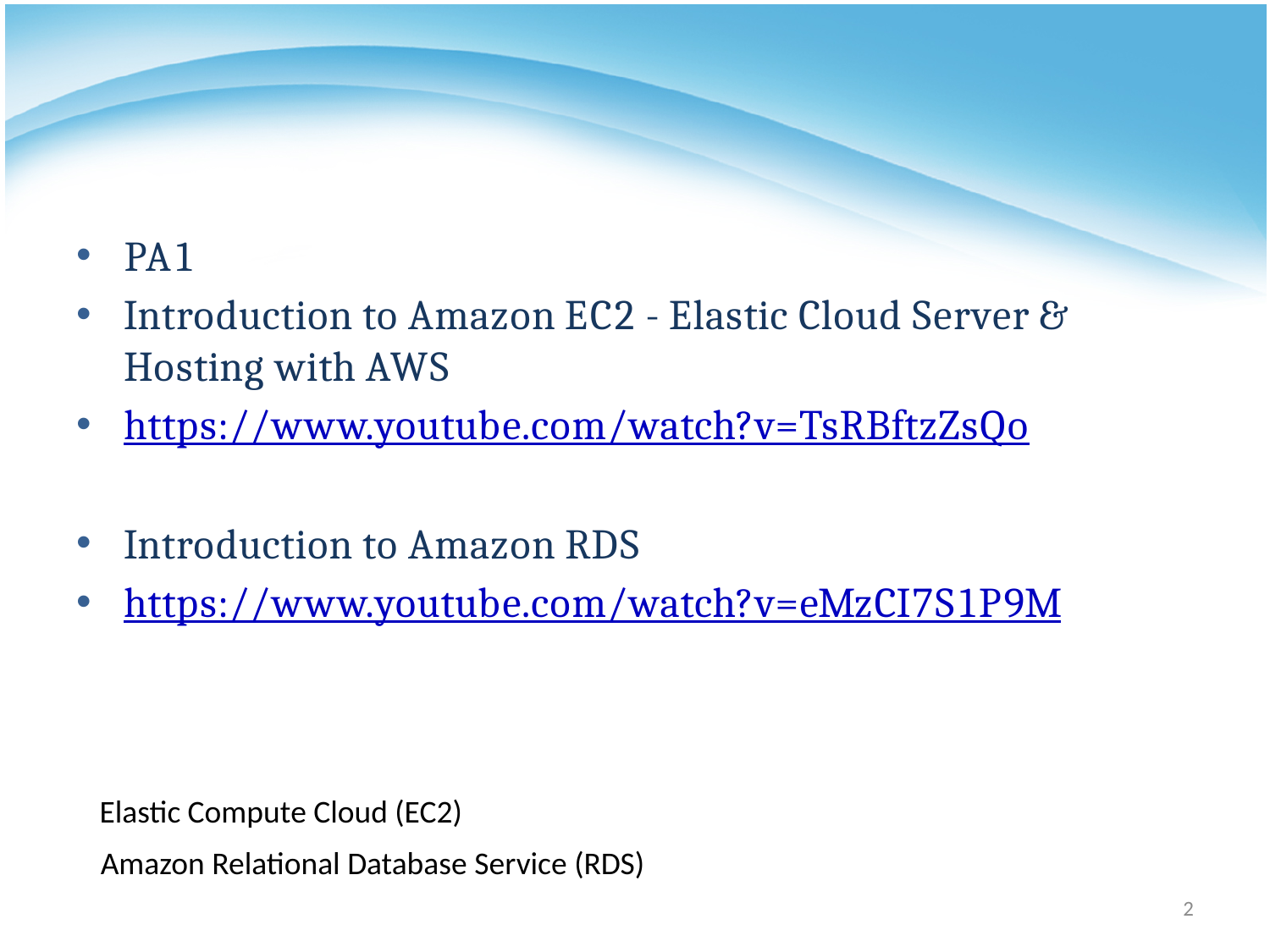

#
PA1
Introduction to Amazon EC2 - Elastic Cloud Server & Hosting with AWS
https://www.youtube.com/watch?v=TsRBftzZsQo

Introduction to Amazon RDS
https://www.youtube.com/watch?v=eMzCI7S1P9M
Elastic Compute Cloud (EC2)
Amazon Relational Database Service (RDS)
2